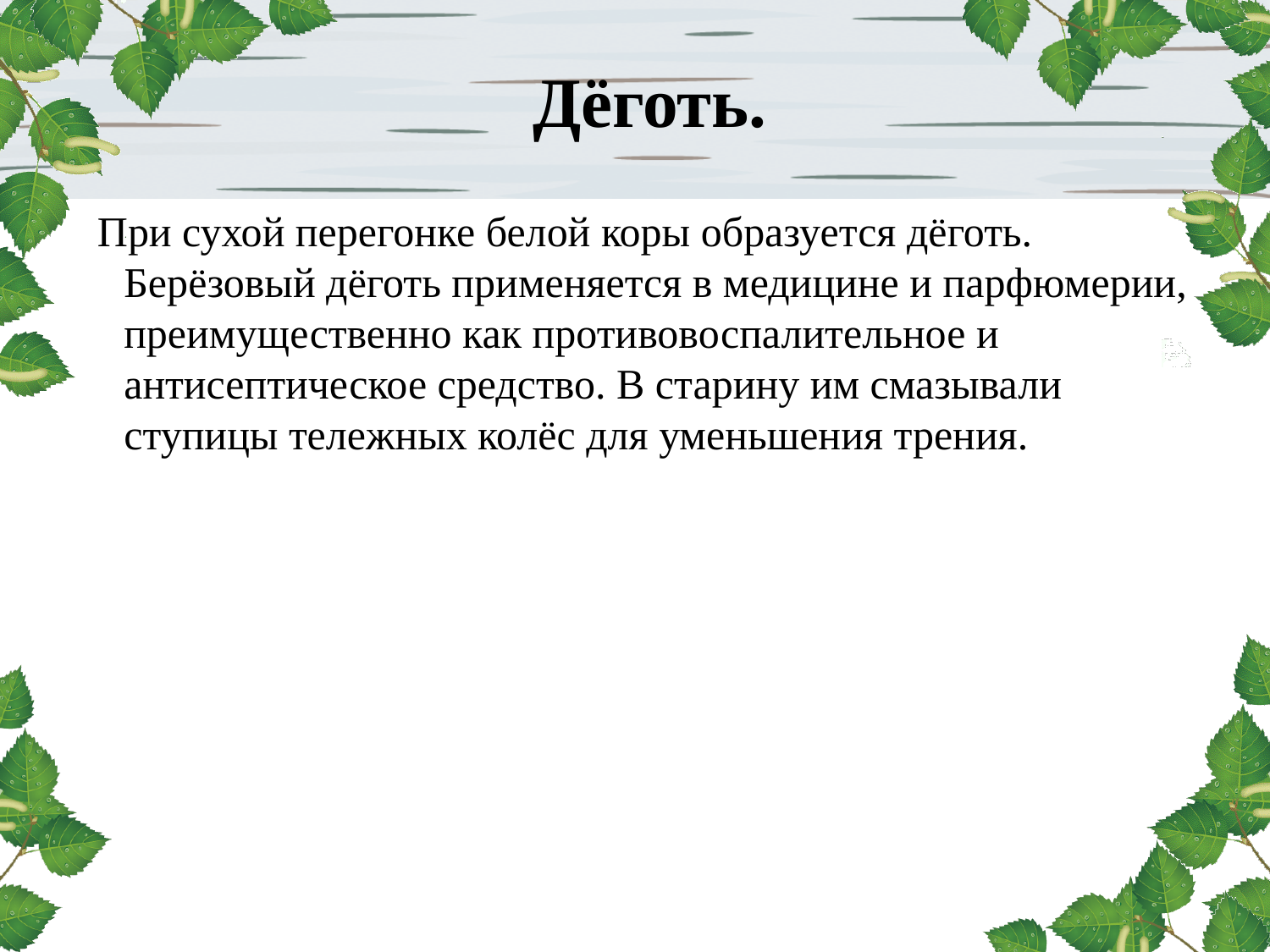

# Дёготь.
  При сухой перегонке белой коры образуется дёготь. Берёзовый дёготь применяется в медицине и парфюмерии, преимущественно как противовоспалительное и антисептическое средство. В старину им смазывали ступицы тележных колёс для уменьшения трения.